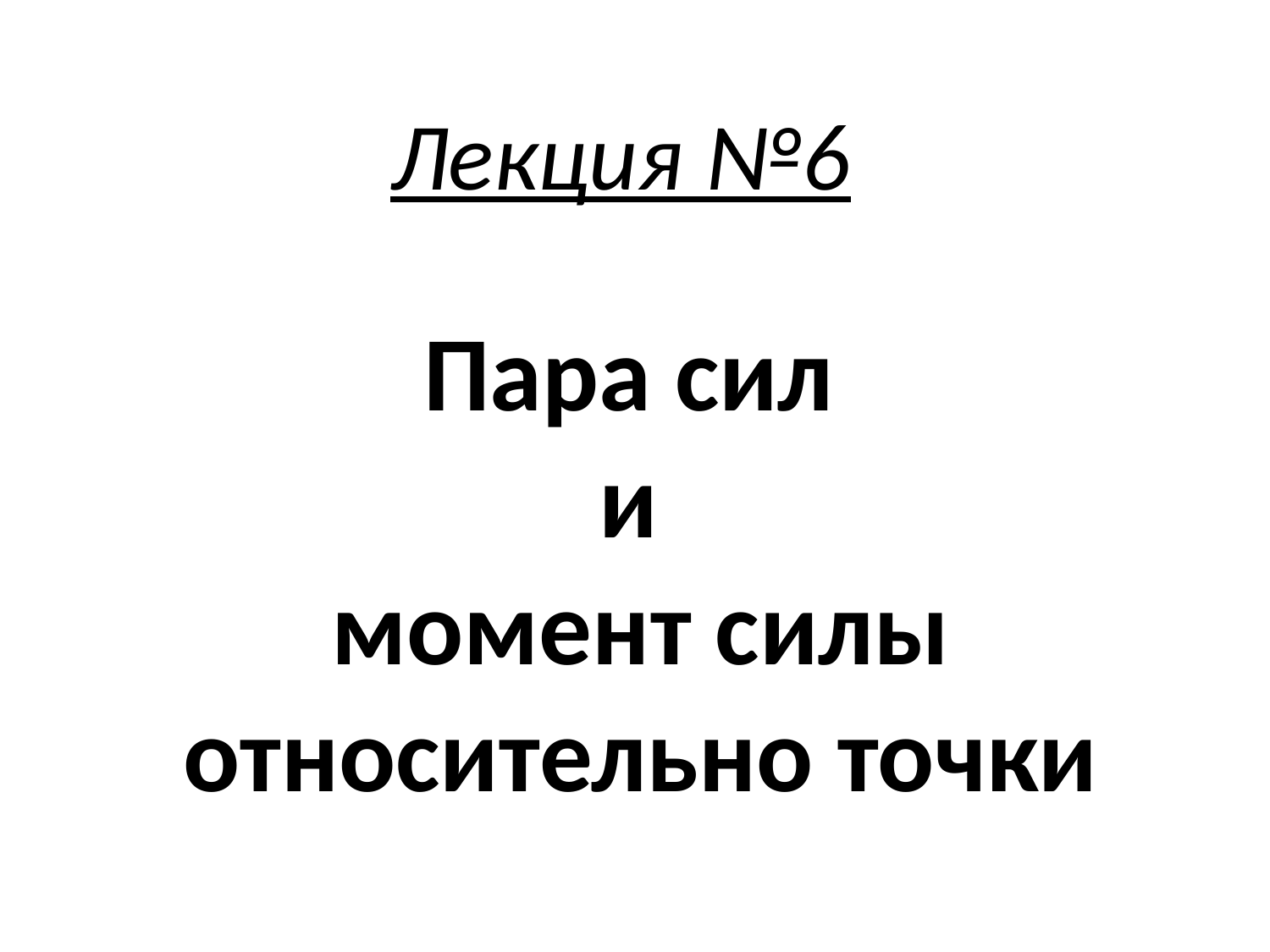

Лекция №6
Пара сил
и
момент силы относительно точки